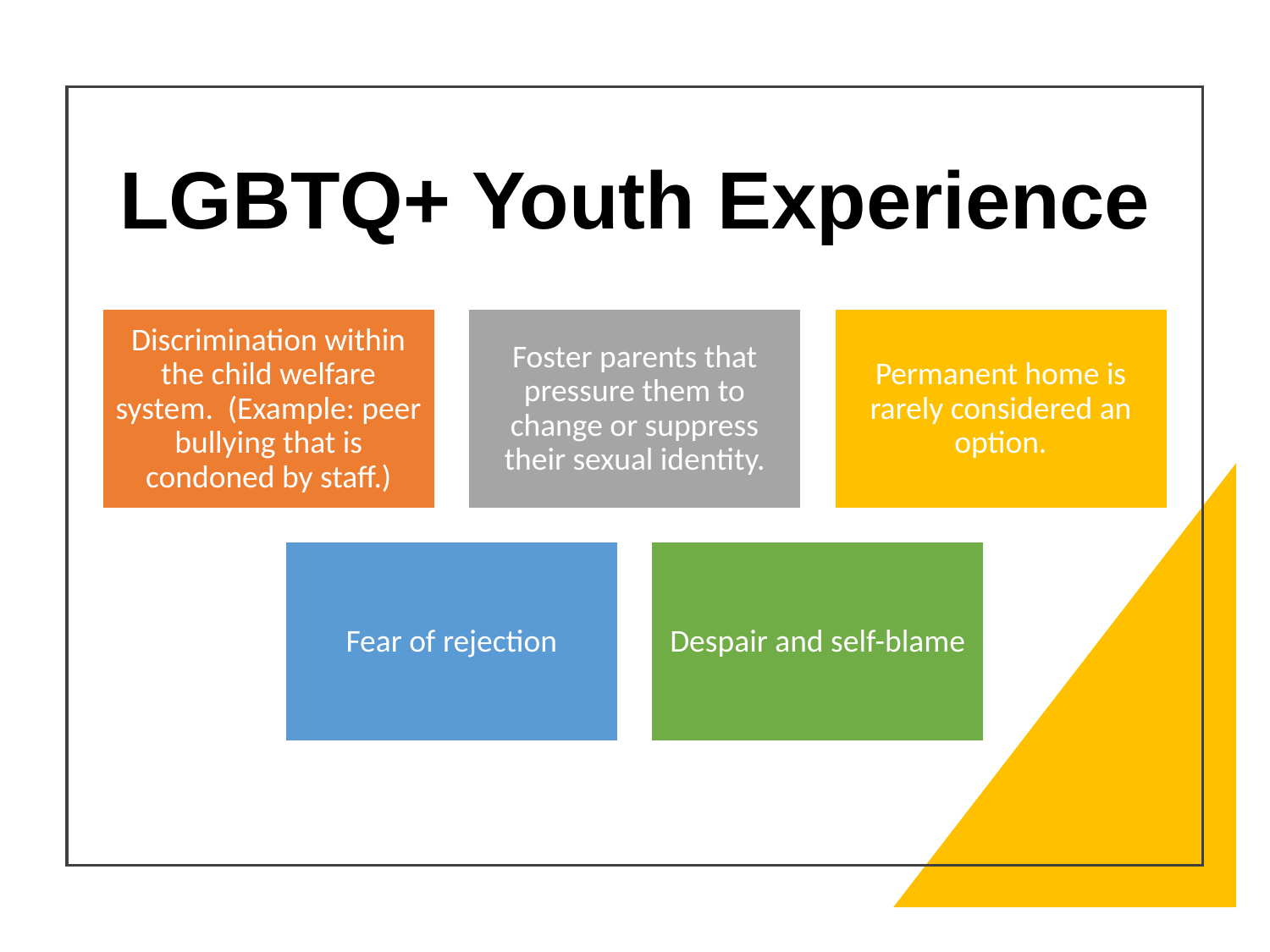

# LGBTQ+ Youth Experience
Discrimination within the child welfare system.  (Example: peer bullying that is condoned by staff.)
Foster parents that pressure them to change or suppress their sexual identity.
Permanent home is rarely considered an option.
Fear of rejection
Despair and self-blame